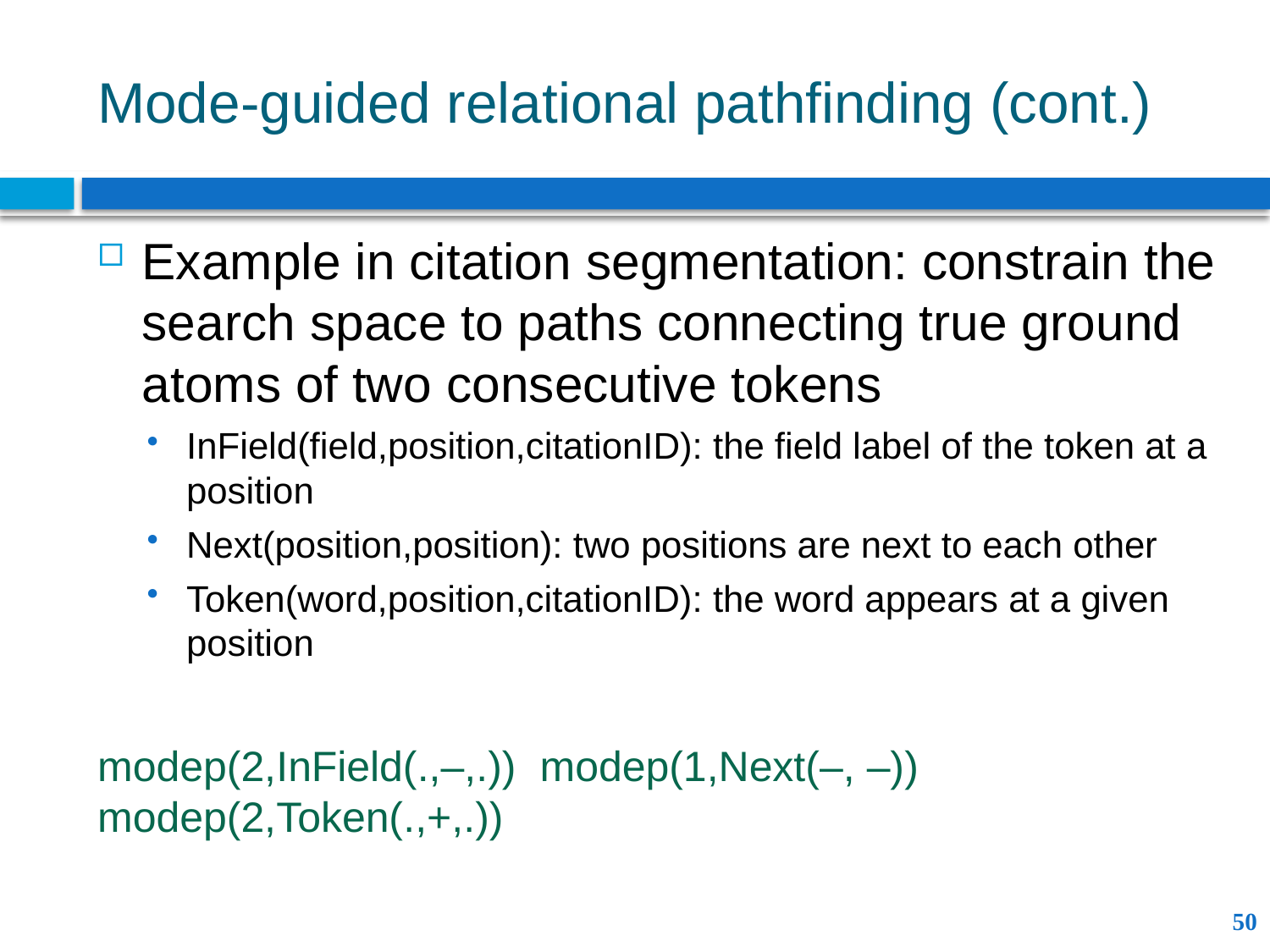

# Mode-guided relational pathfinding (cont.)
Example in citation segmentation: constrain the search space to paths connecting true ground atoms of two consecutive tokens
InField(field,position,citationID): the field label of the token at a position
Next(position,position): two positions are next to each other
Token(word,position,citationID): the word appears at a given position

modep(2,InField(.,–,.))  modep(1,Next(–, –))  modep(2,Token(.,+,.))

50